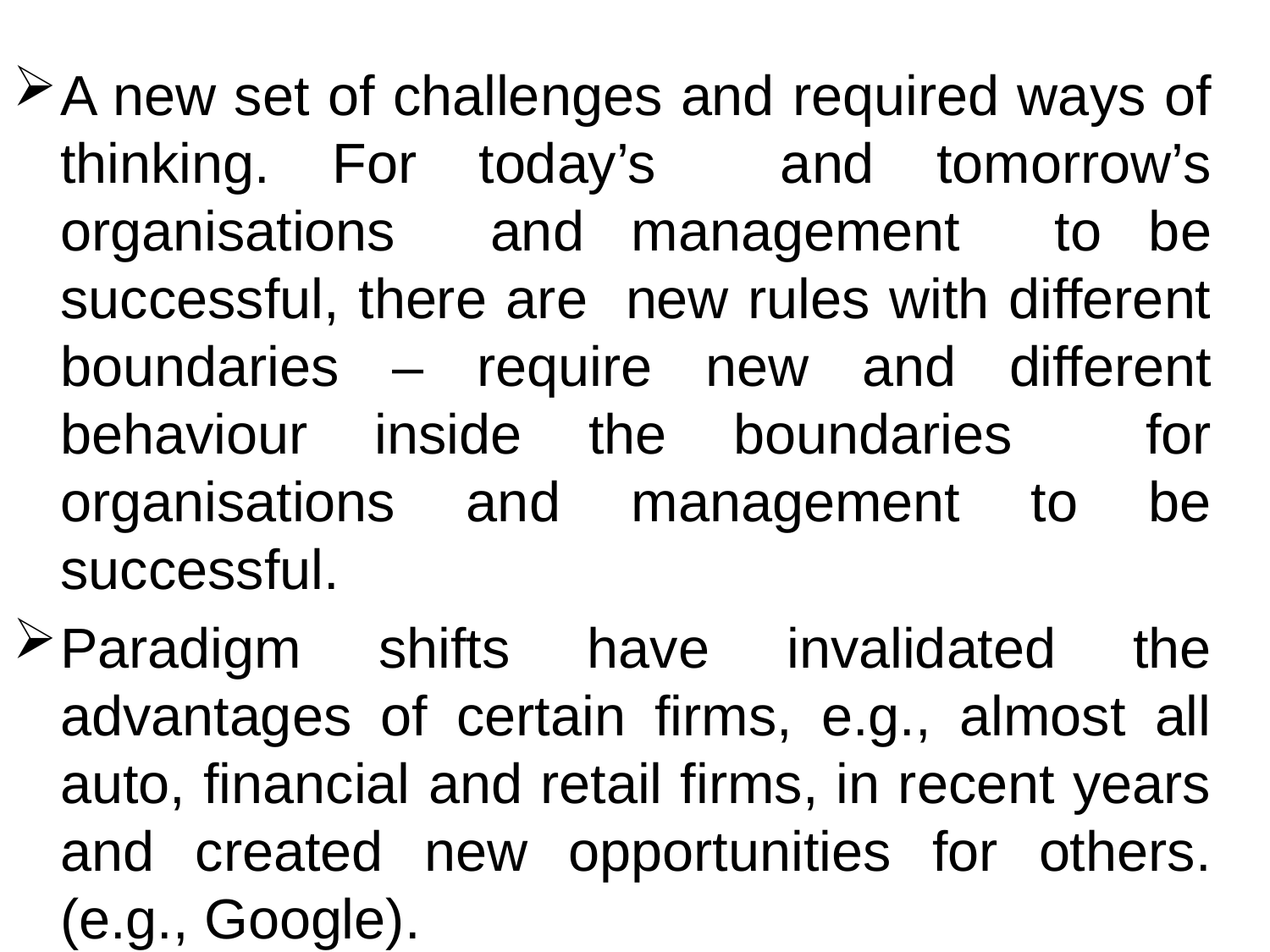

A new set of challenges and required ways of thinking. For today’s  and tomorrow’s organisations  and management  to be successful, there are  new rules with different boundaries – require new and different behaviour inside the boundaries  for organisations and management to be successful.
Paradigm shifts have invalidated the advantages of certain firms, e.g., almost all auto, financial and retail firms, in recent years and created new opportunities for others. (e.g., Google).